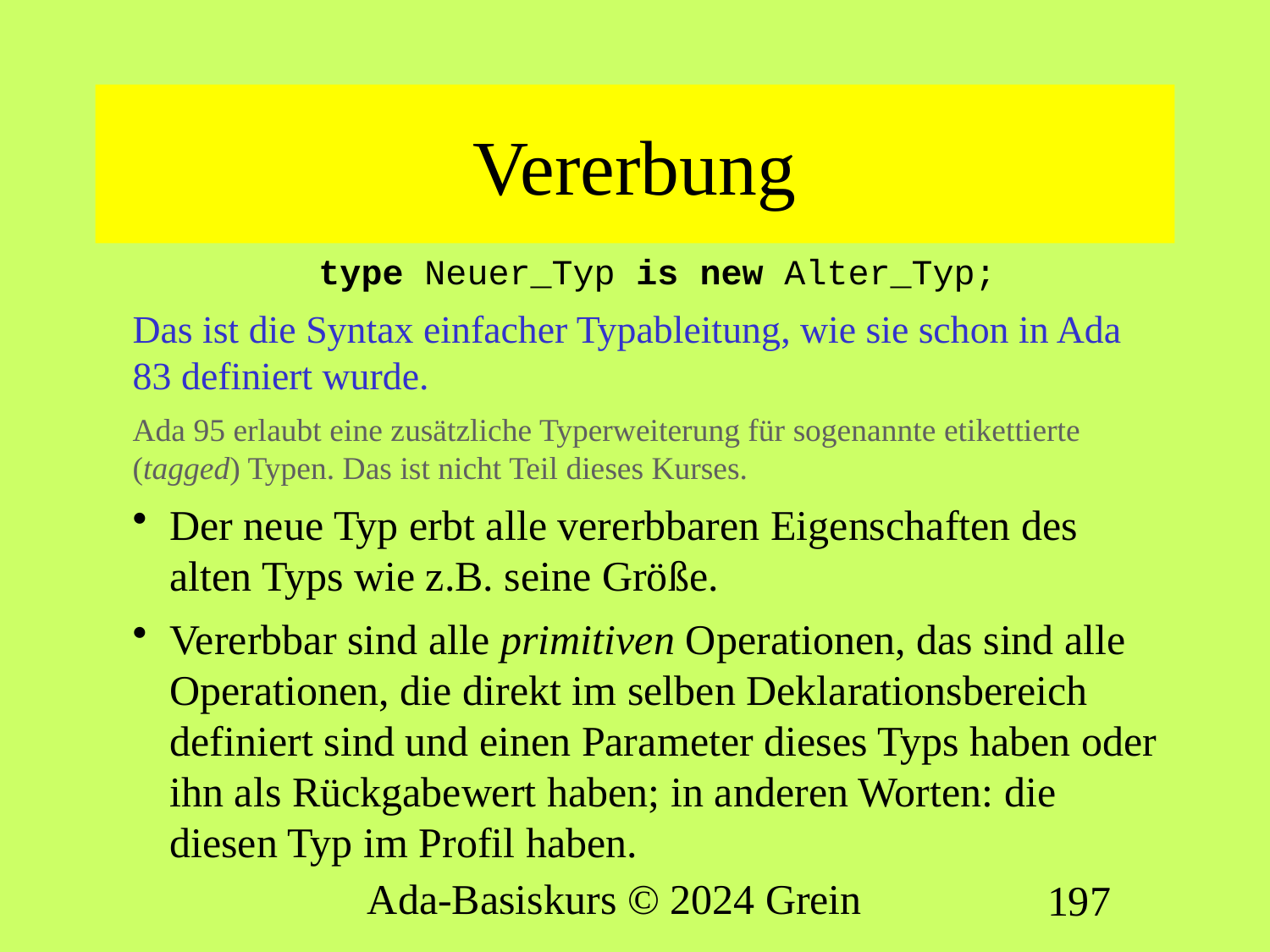

# Vererbung
type Neuer_Typ is new Alter_Typ;
Das ist die Syntax einfacher Typableitung, wie sie schon in Ada 83 definiert wurde.
Ada 95 erlaubt eine zusätzliche Typerweiterung für sogenannte etikettierte (tagged) Typen. Das ist nicht Teil dieses Kurses.
Der neue Typ erbt alle vererbbaren Eigenschaften des alten Typs wie z.B. seine Größe.
Vererbbar sind alle primitiven Operationen, das sind alle Operationen, die direkt im selben Deklarationsbereich definiert sind und einen Parameter dieses Typs haben oder ihn als Rückgabewert haben; in anderen Worten: die diesen Typ im Profil haben.
Ada-Basiskurs © 2024 Grein
197